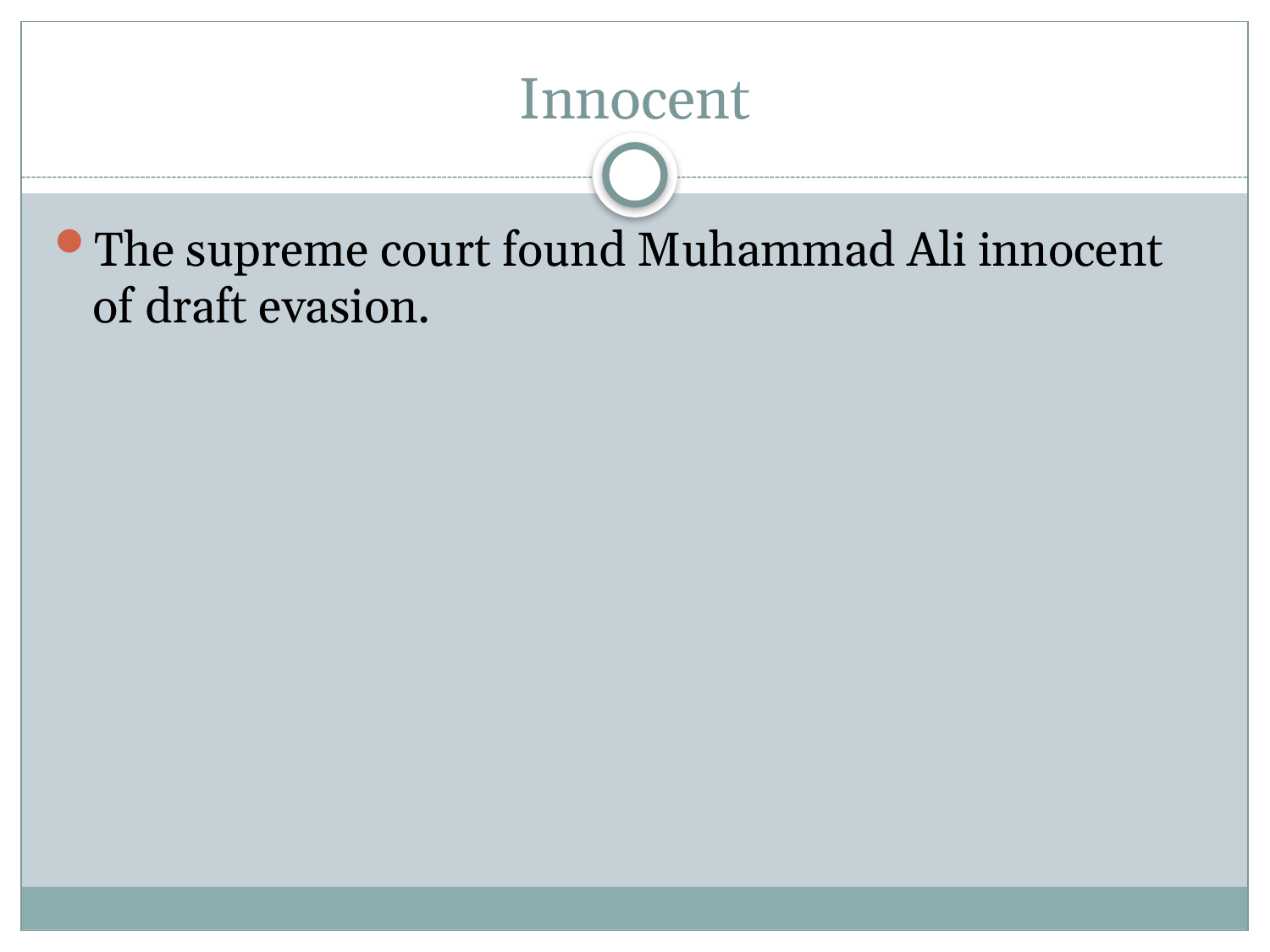

# Innocent
The supreme court found Muhammad Ali innocent of draft evasion.